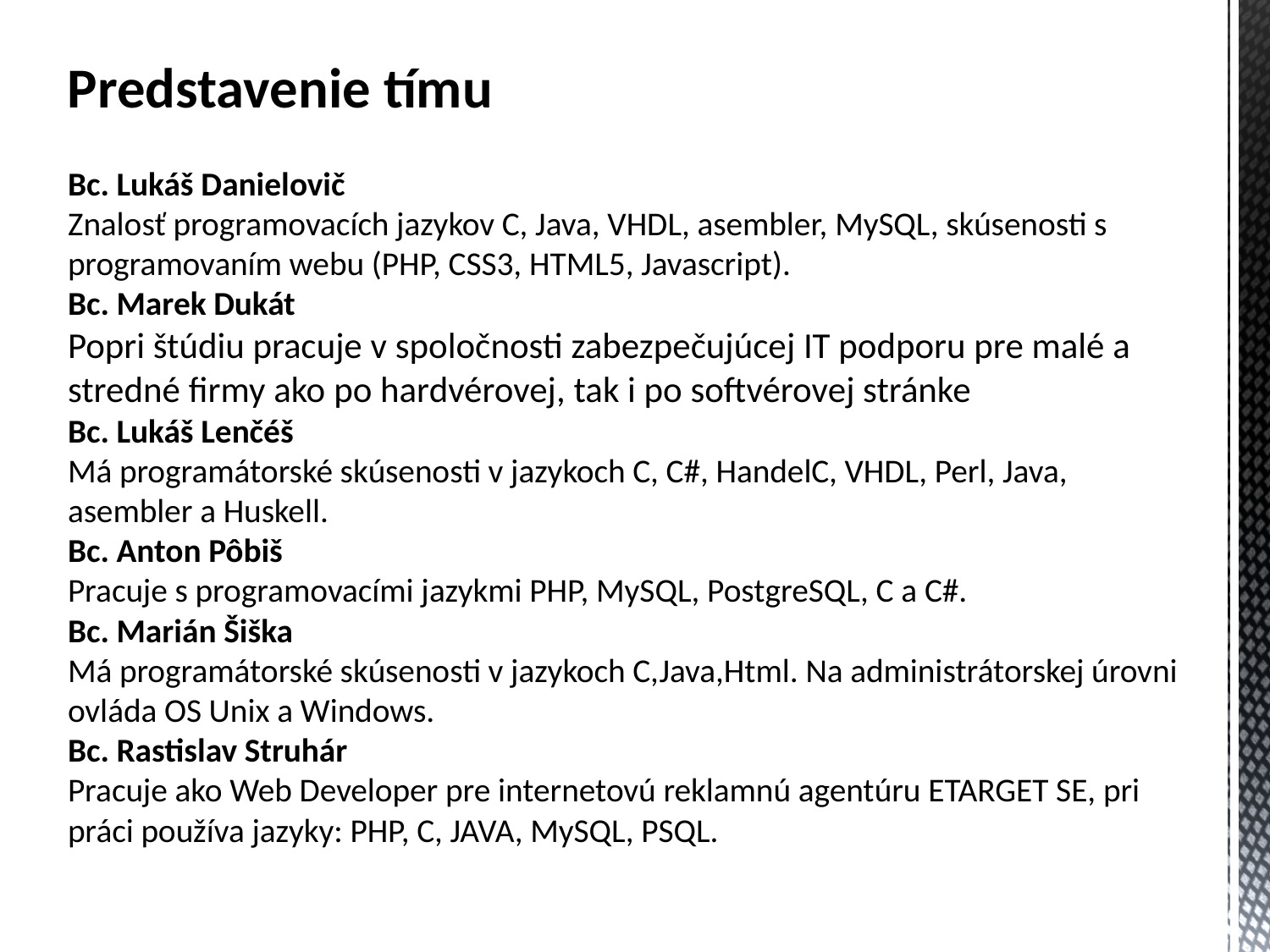

Predstavenie tímu
# Bc. Lukáš Danielovič Znalosť programovacích jazykov C, Java, VHDL, asembler, MySQL, skúsenosti s programovaním webu (PHP, CSS3, HTML5, Javascript). Bc. Marek Dukát Popri štúdiu pracuje v spoločnosti zabezpečujúcej IT podporu pre malé a stredné firmy ako po hardvérovej, tak i po softvérovej stránke Bc. Lukáš Lenčéš Má programátorské skúsenosti v jazykoch C, C#, HandelC, VHDL, Perl, Java, asembler a Huskell. Bc. Anton Pôbiš Pracuje s programovacími jazykmi PHP, MySQL, PostgreSQL, C a C#. Bc. Marián Šiška Má programátorské skúsenosti v jazykoch C,Java,Html. Na administrátorskej úrovni ovláda OS Unix a Windows. Bc. Rastislav Struhár Pracuje ako Web Developer pre internetovú reklamnú agentúru ETARGET SE, pri práci používa jazyky: PHP, C, JAVA, MySQL, PSQL.